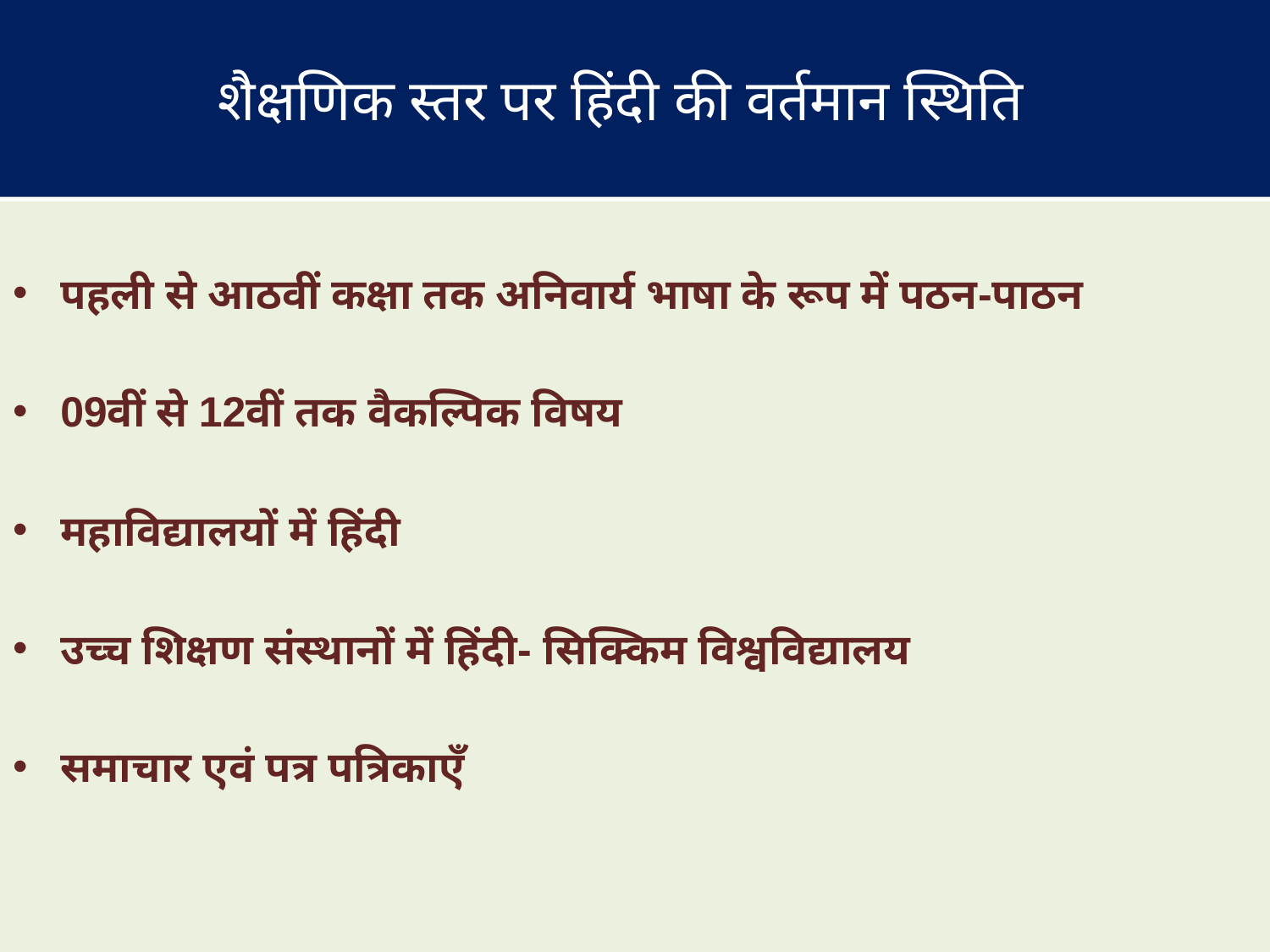

# शैक्षणिक स्तर पर हिंदी की वर्तमान स्थिति

पहली से आठवीं कक्षा तक अनिवार्य भाषा के रूप में पठन-पाठन

09वीं से 12वीं तक वैकल्पिक विषय

महाविद्यालयों में हिंदी

उच्च शिक्षण संस्थानों में हिंदी- सिक्किम विश्वविद्यालय

समाचार एवं पत्र पत्रिकाएँ